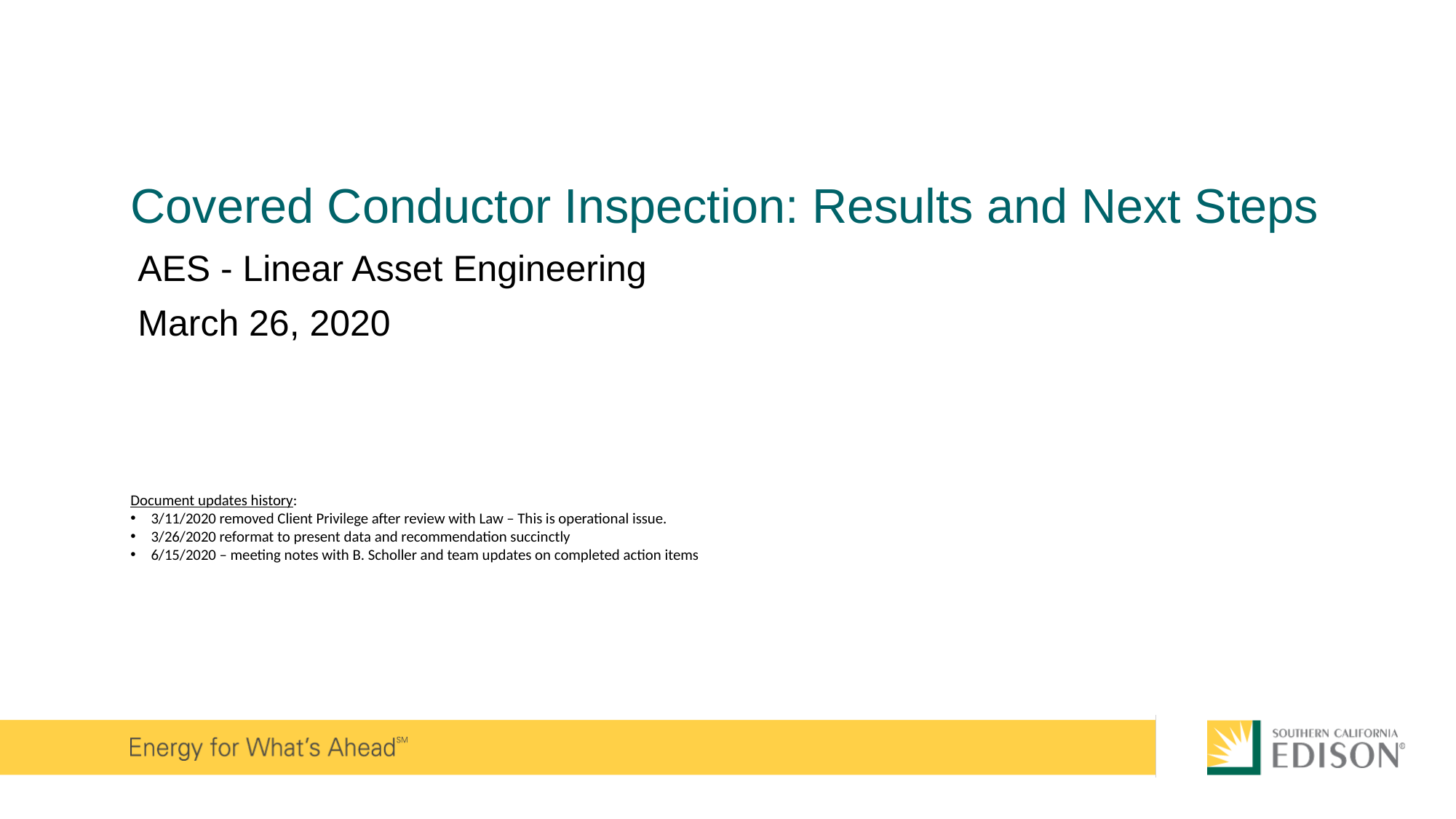

# Covered Conductor Inspection: Results and Next Steps
AES - Linear Asset Engineering
March 26, 2020
Document updates history:
3/11/2020 removed Client Privilege after review with Law – This is operational issue.
3/26/2020 reformat to present data and recommendation succinctly
6/15/2020 – meeting notes with B. Scholler and team updates on completed action items